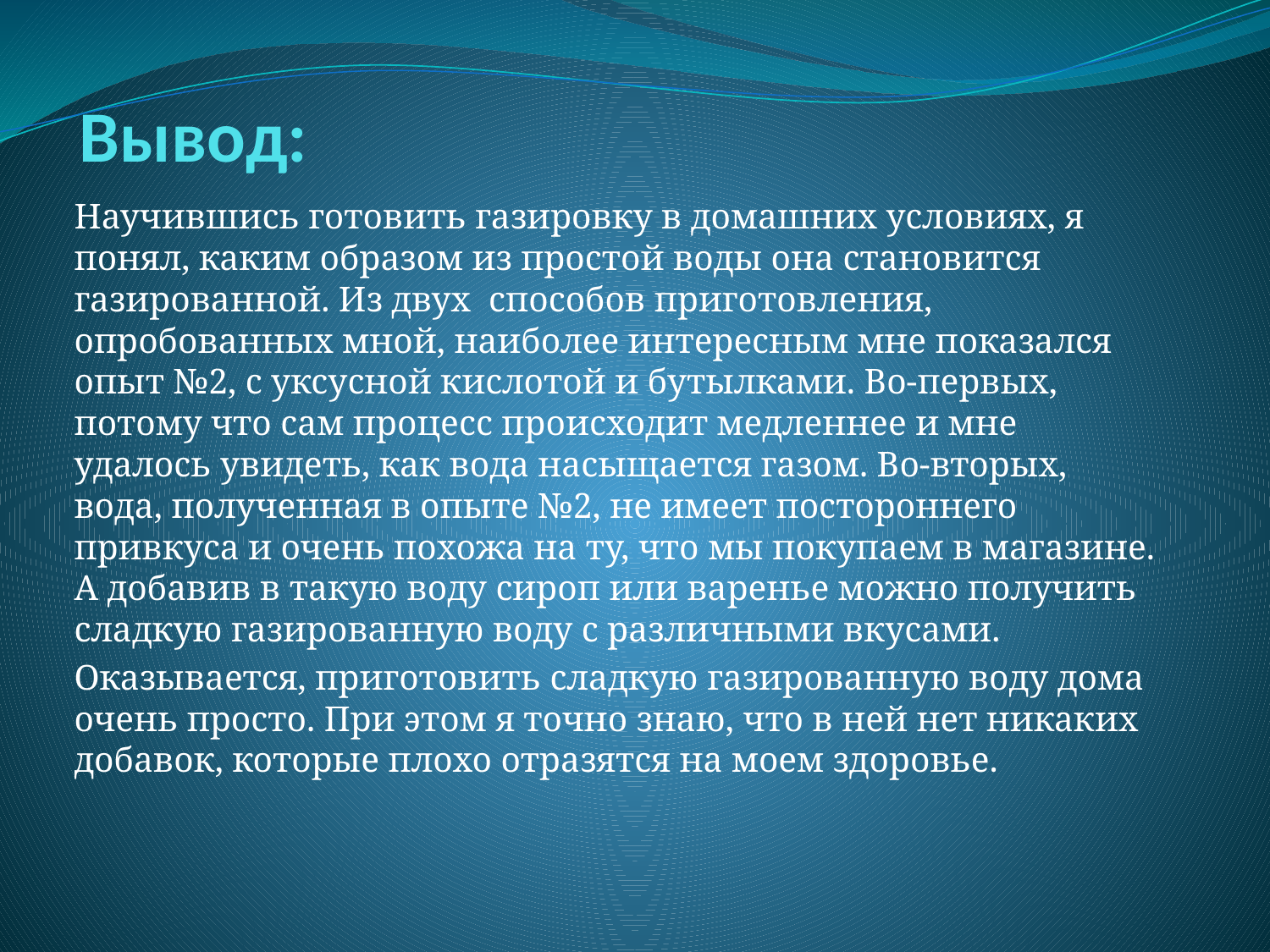

# Вывод:
Научившись готовить газировку в домашних условиях, я понял, каким образом из простой воды она становится газированной. Из двух  способов приготовления, опробованных мной, наиболее интересным мне показался опыт №2, с уксусной кислотой и бутылками. Во-первых, потому что сам процесс происходит медленнее и мне удалось увидеть, как вода насыщается газом. Во-вторых, вода, полученная в опыте №2, не имеет постороннего привкуса и очень похожа на ту, что мы покупаем в магазине. А добавив в такую воду сироп или варенье можно получить сладкую газированную воду с различными вкусами.
Оказывается, приготовить сладкую газированную воду дома очень просто. При этом я точно знаю, что в ней нет никаких добавок, которые плохо отразятся на моем здоровье.